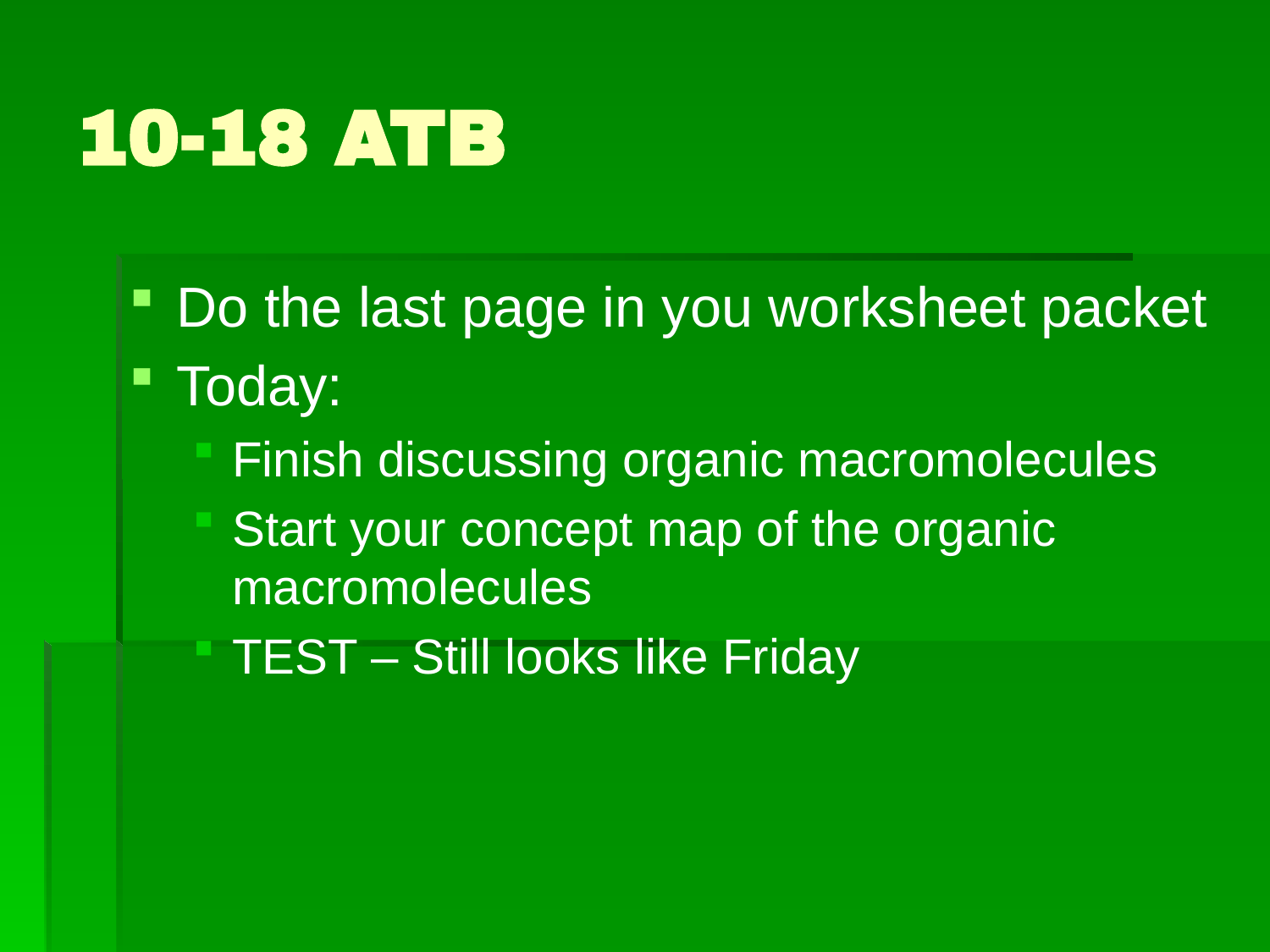

# 10-18 ATB
Do the last page in you worksheet packet
Today:
Finish discussing organic macromolecules
Start your concept map of the organic macromolecules
TEST – Still looks like Friday